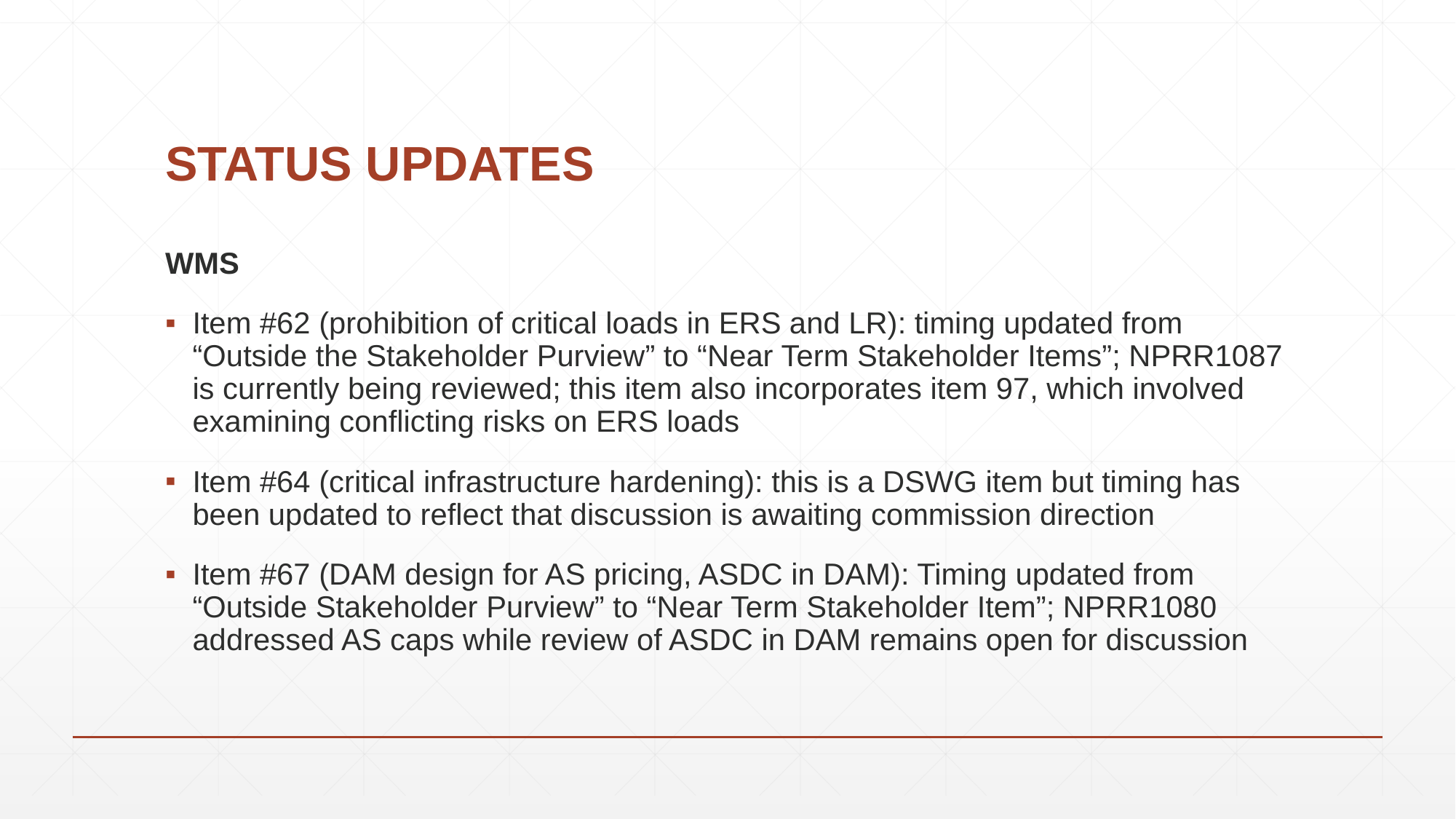

# STATUS UPDATES
WMS
Item #62 (prohibition of critical loads in ERS and LR): timing updated from “Outside the Stakeholder Purview” to “Near Term Stakeholder Items”; NPRR1087 is currently being reviewed; this item also incorporates item 97, which involved examining conflicting risks on ERS loads
Item #64 (critical infrastructure hardening): this is a DSWG item but timing has been updated to reflect that discussion is awaiting commission direction
Item #67 (DAM design for AS pricing, ASDC in DAM): Timing updated from “Outside Stakeholder Purview” to “Near Term Stakeholder Item”; NPRR1080 addressed AS caps while review of ASDC in DAM remains open for discussion